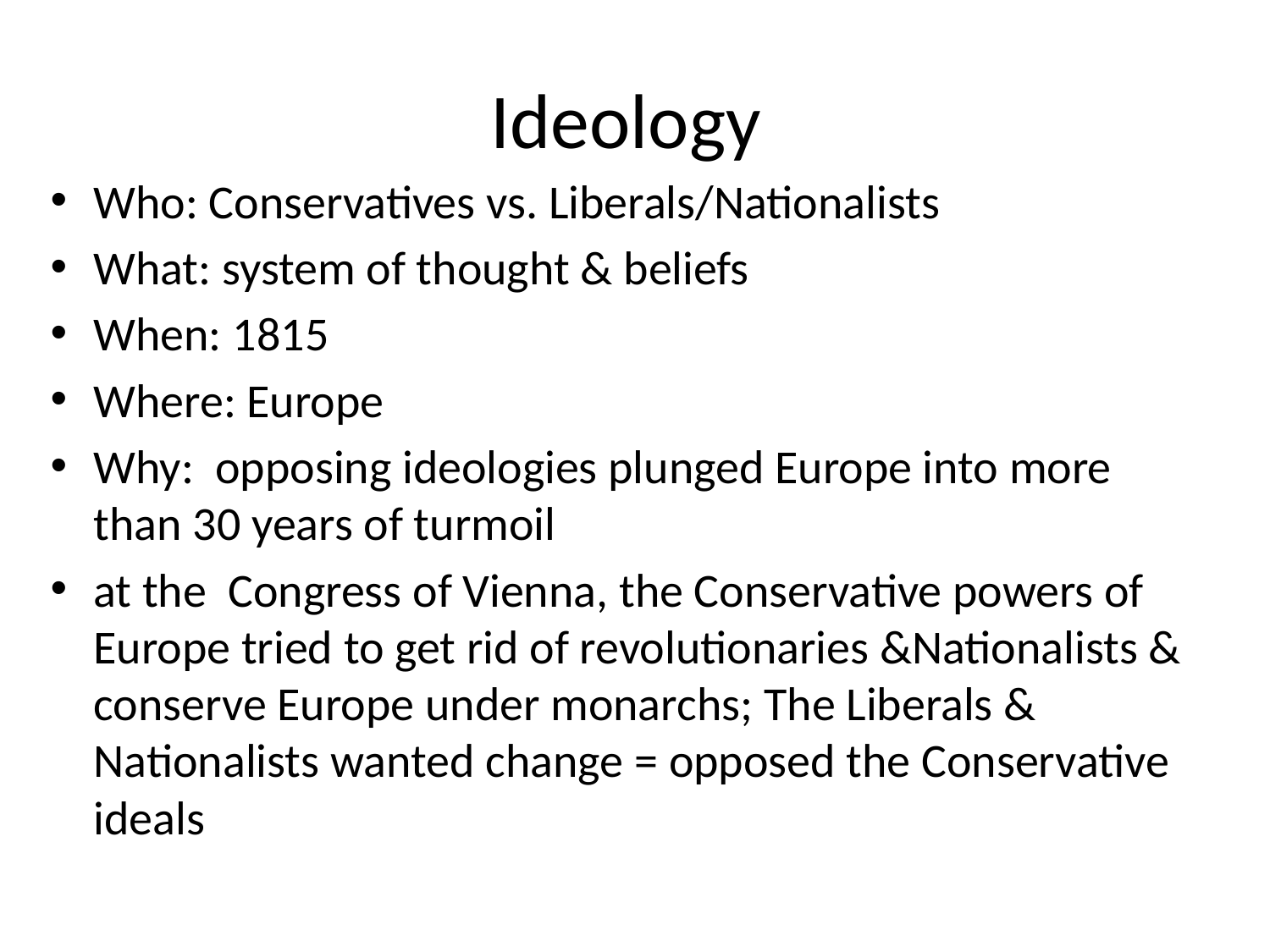

# Ideology
Who: Conservatives vs. Liberals/Nationalists
What: system of thought & beliefs
When: 1815
Where: Europe
Why:  opposing ideologies plunged Europe into more than 30 years of turmoil
at the  Congress of Vienna, the Conservative powers of Europe tried to get rid of revolutionaries &Nationalists & conserve Europe under monarchs; The Liberals & Nationalists wanted change = opposed the Conservative ideals